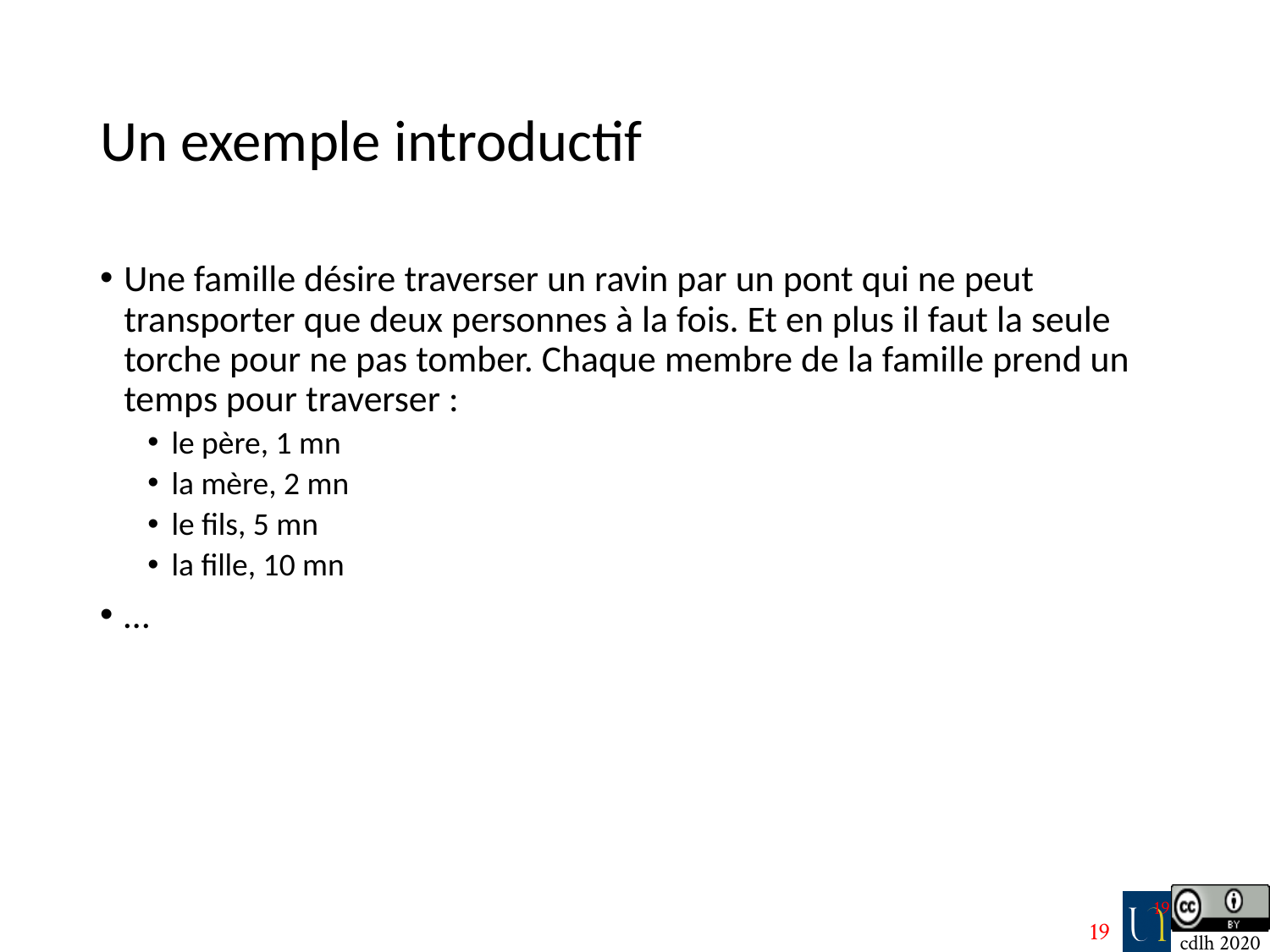

# Un exemple introductif
Une famille désire traverser un ravin par un pont qui ne peut transporter que deux personnes à la fois. Et en plus il faut la seule torche pour ne pas tomber. Chaque membre de la famille prend un temps pour traverser :
le père, 1 mn
la mère, 2 mn
le fils, 5 mn
la fille, 10 mn
…
19